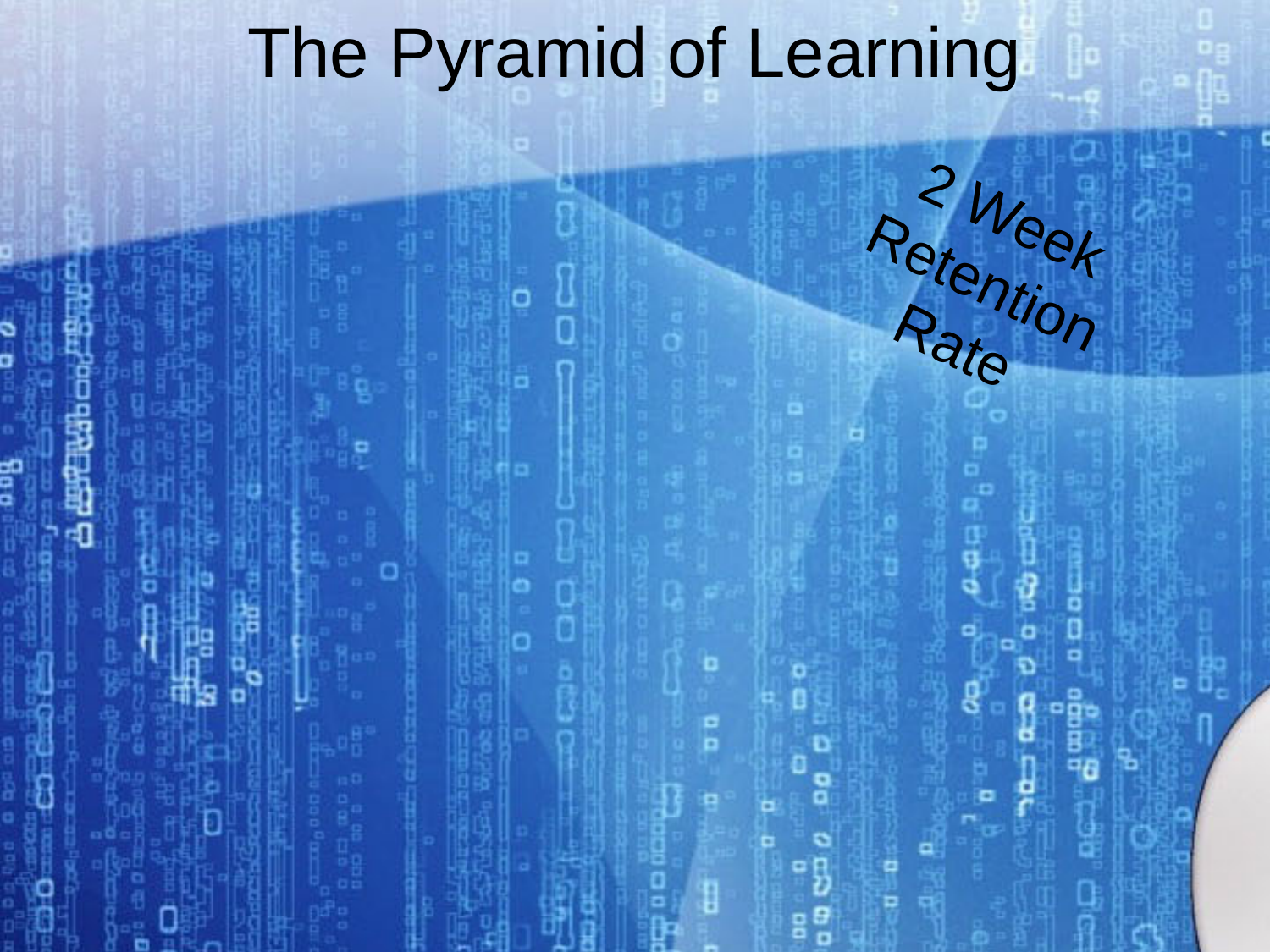

# The Pyramid of Learning

2 Week Retention
Rate